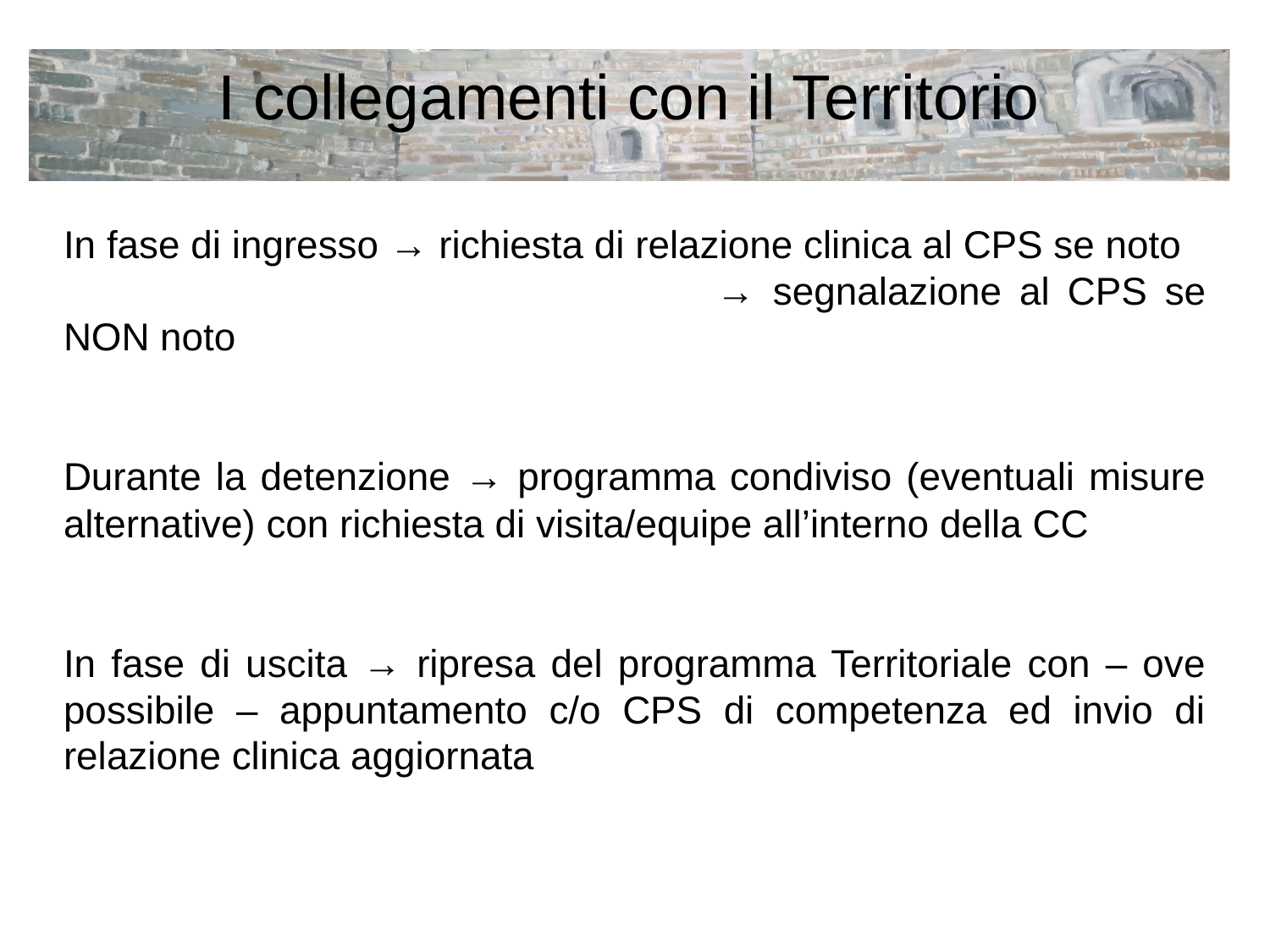

I collegamenti con il Territorio
In fase di ingresso → richiesta di relazione clinica al CPS se noto
					 → segnalazione al CPS se NON noto

Durante la detenzione → programma condiviso (eventuali misure alternative) con richiesta di visita/equipe all’interno della CC

In fase di uscita → ripresa del programma Territoriale con – ove possibile – appuntamento c/o CPS di competenza ed invio di relazione clinica aggiornata